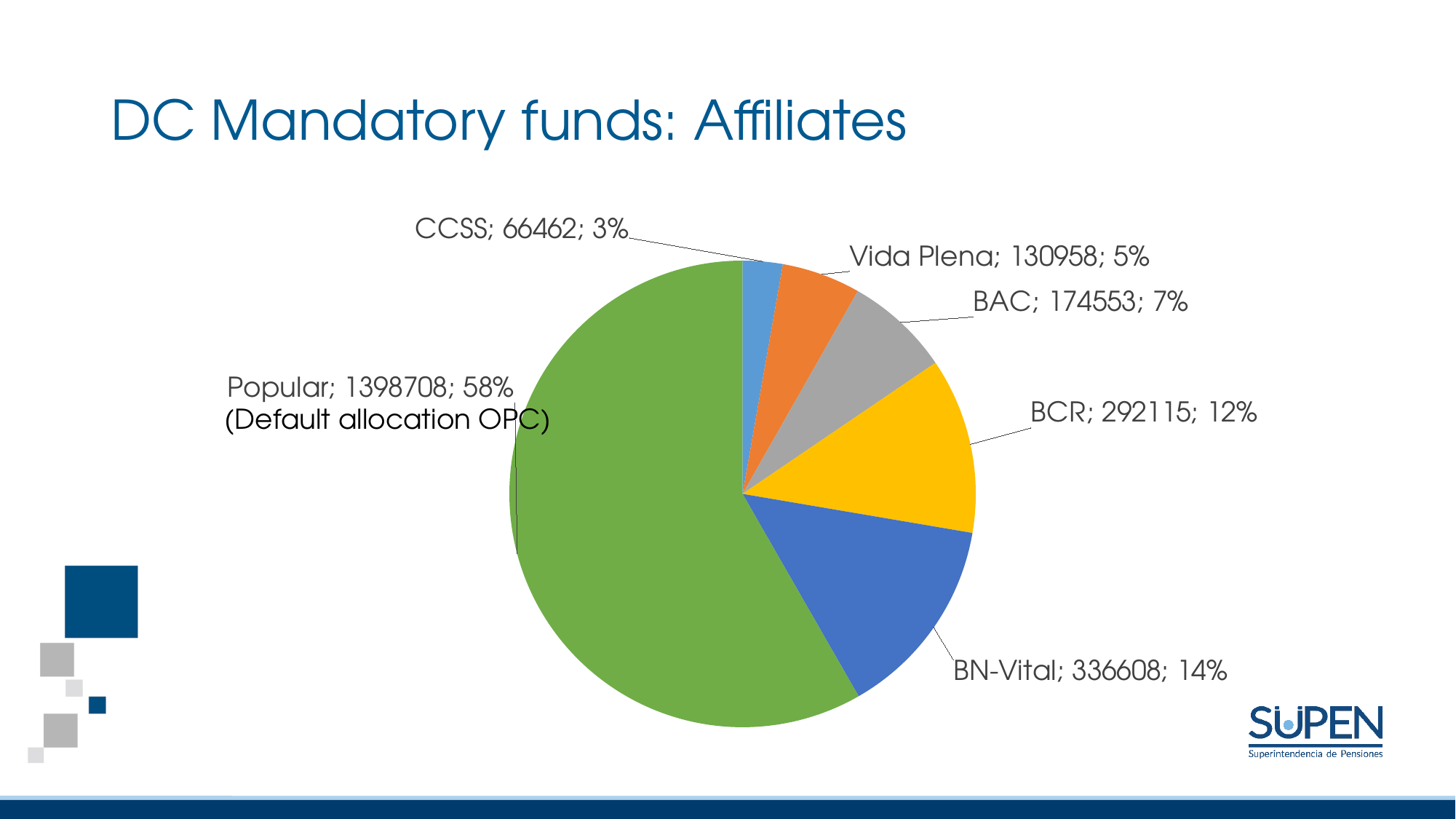

# DC Mandatory funds: Affiliates

### Chart

| Category |  |
|---|---|
| CCSS | 66462.0 |
| Vida Plena | 130958.0 |
| BAC | 174553.0 |
| BCR | 292115.0 |
| BN-Vital | 336608.0 |
| Popular | 1398708.0 |
(Default allocation OPC)